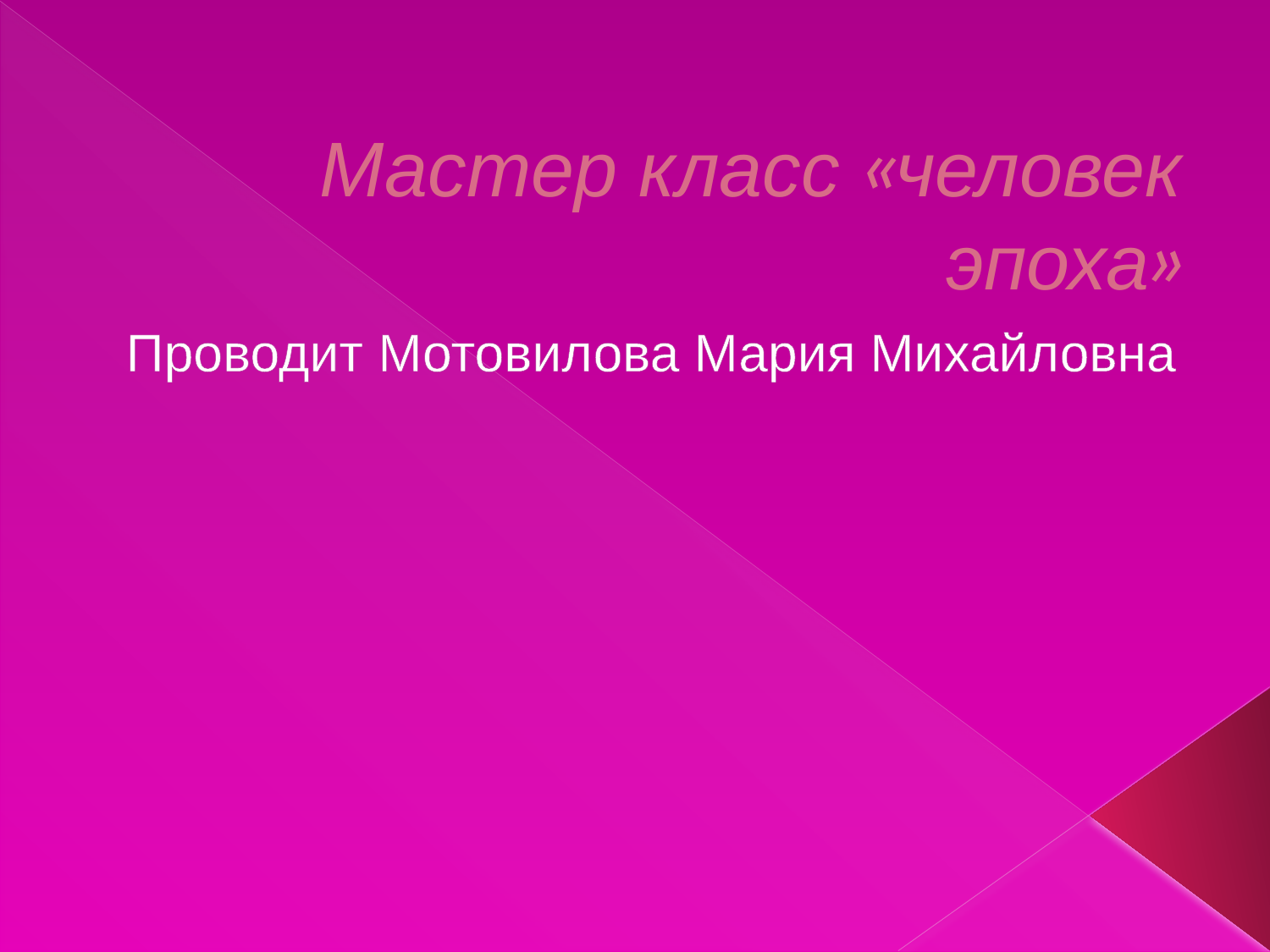

# Мастер класс «человек эпоха»
Проводит Мотовилова Мария Михайловна